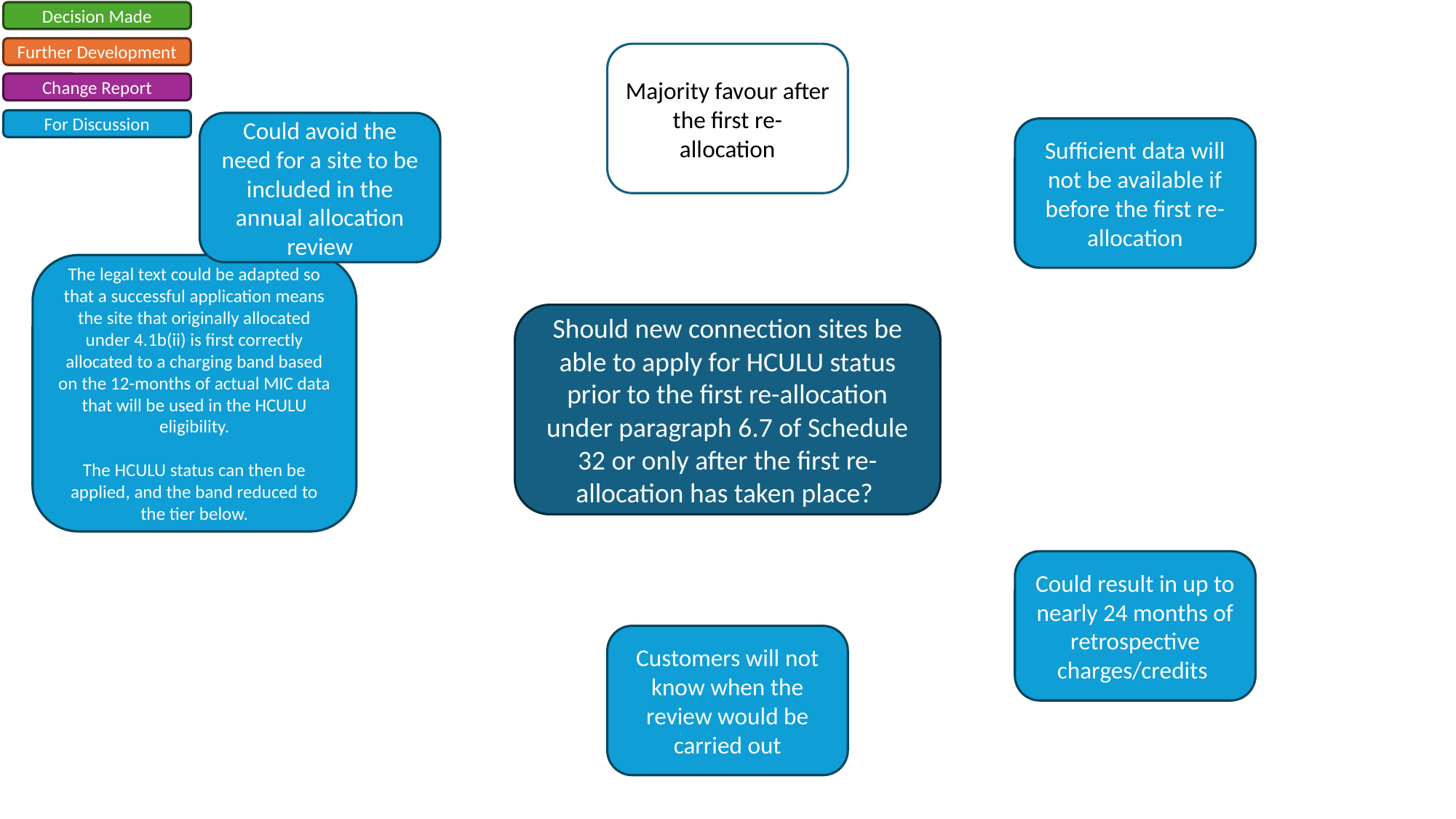

Decision Made
Further Development
Majority favour after the first re-allocation
Change Report
For Discussion
Could avoid the need for a site to be included in the annual allocation review
Sufficient data will not be available if before the first re-allocation
The legal text could be adapted so that a successful application means the site that originally allocated under 4.1b(ii) is first correctly allocated to a charging band based on the 12-months of actual MIC data that will be used in the HCULU eligibility.

The HCULU status can then be applied, and the band reduced to the tier below.
Should new connection sites be able to apply for HCULU status prior to the first re-allocation under paragraph 6.7 of Schedule 32 or only after the first re-allocation has taken place?
Could result in up to nearly 24 months of retrospective charges/credits
Customers will not know when the review would be carried out